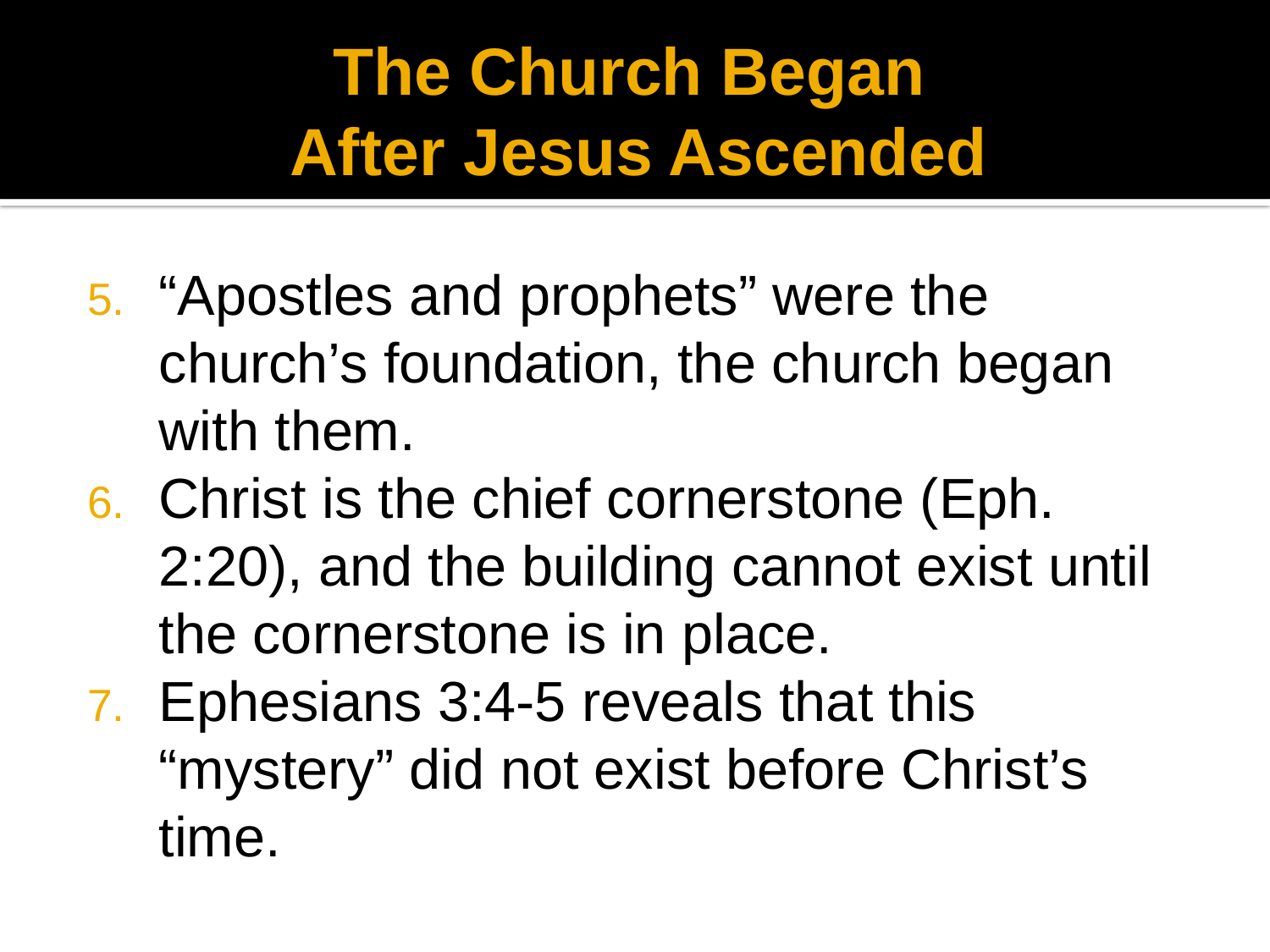

# The Church Began After Jesus Ascended
“Apostles and prophets” were the church’s foundation, the church began with them.
Christ is the chief cornerstone (Eph. 2:20), and the building cannot exist until the cornerstone is in place.
Ephesians 3:4-5 reveals that this “mystery” did not exist before Christ’s time.